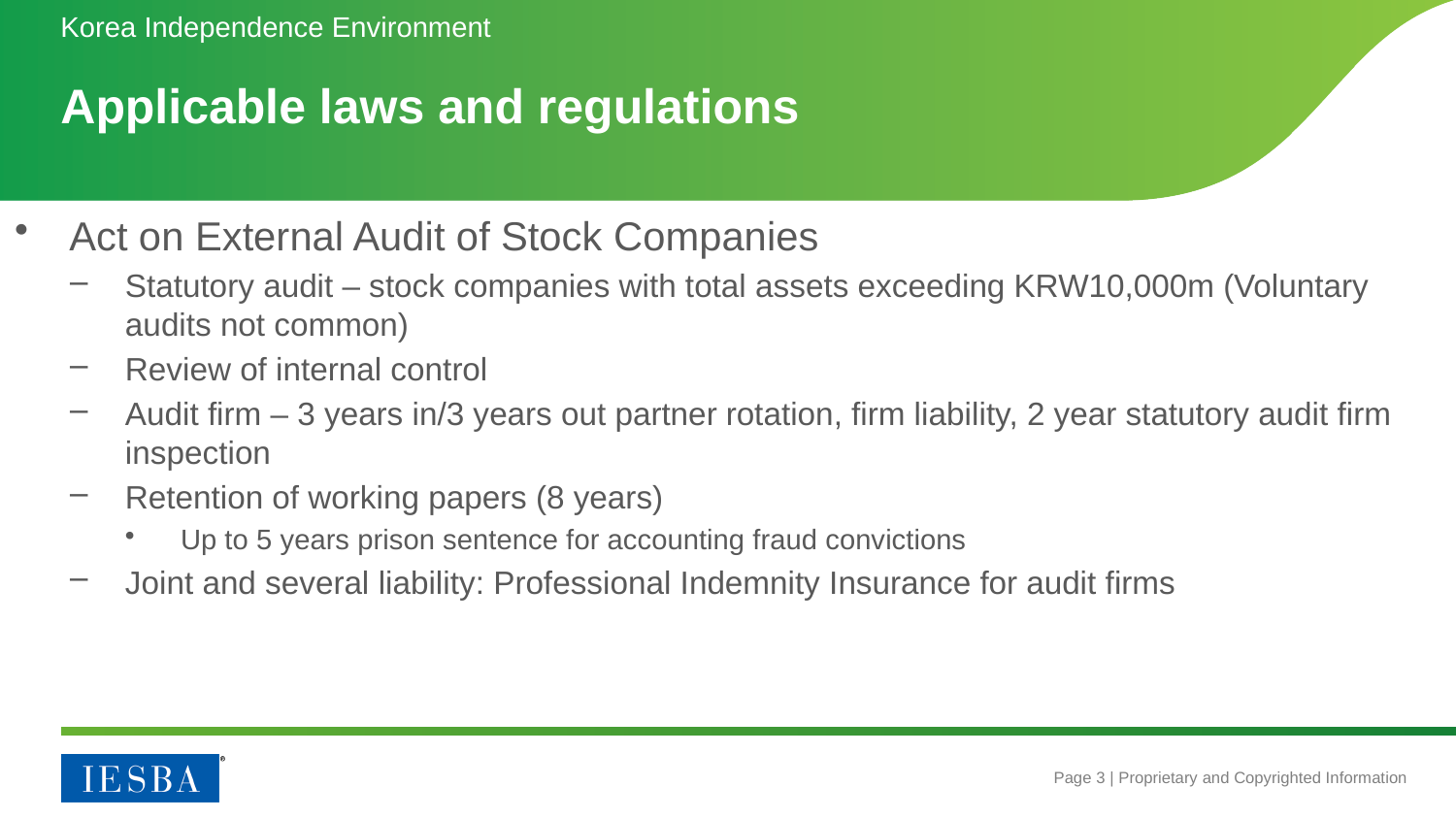

Korea Independence Environment

# Applicable laws and regulations
Act on External Audit of Stock Companies
Statutory audit – stock companies with total assets exceeding KRW10,000m (Voluntary audits not common)
Review of internal control
Audit firm – 3 years in/3 years out partner rotation, firm liability, 2 year statutory audit firm inspection
Retention of working papers (8 years)
Up to 5 years prison sentence for accounting fraud convictions
Joint and several liability: Professional Indemnity Insurance for audit firms